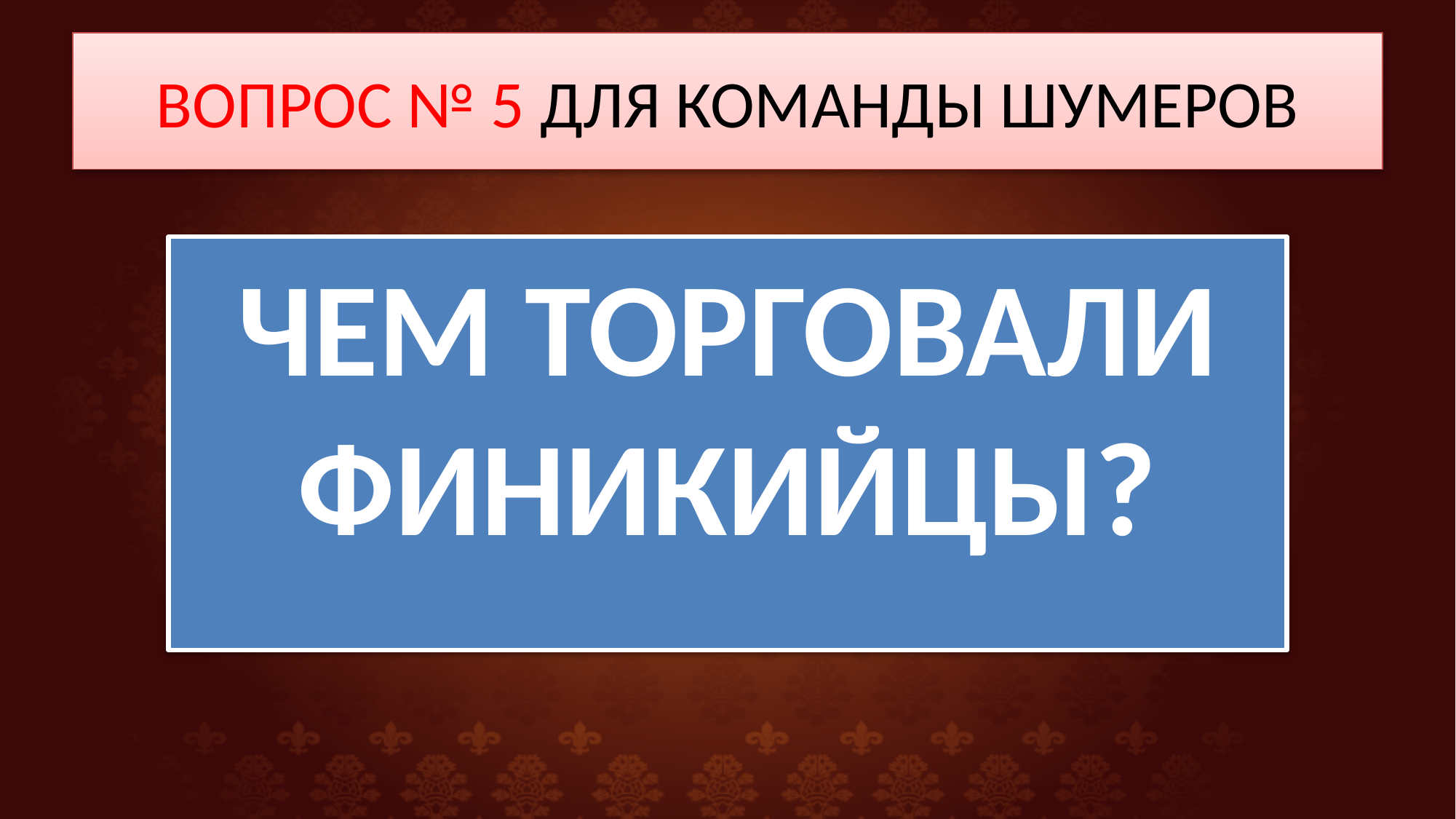

# ВОПРОС № 5 ДЛЯ КОМАНДЫ ШУМЕРОВ
ЧЕМ ТОРГОВАЛИ ФИНИКИЙЦЫ?